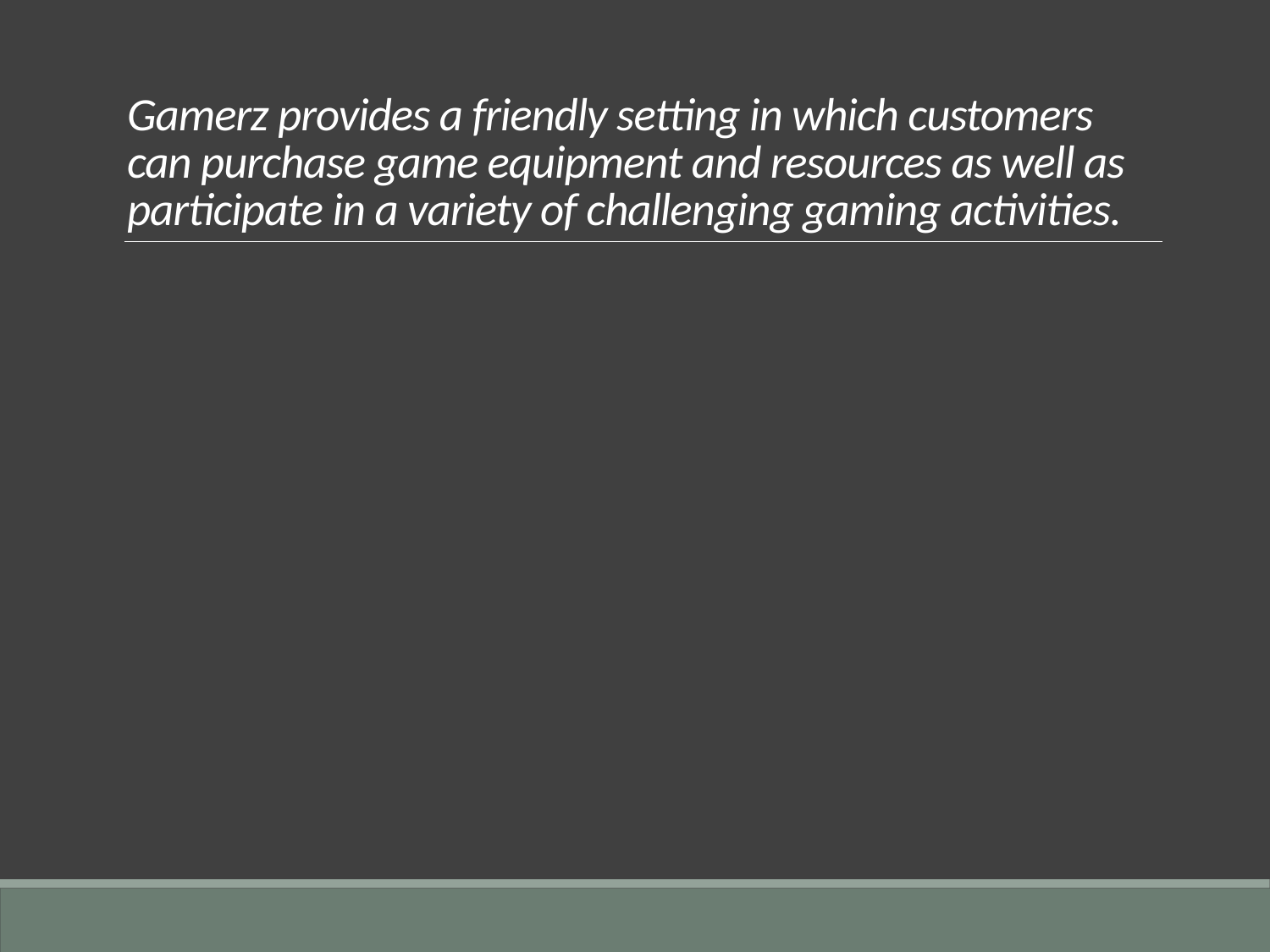

# Gamerz provides a friendly setting in which customers can purchase game equipment and resources as well as participate in a variety of challenging gaming activities.